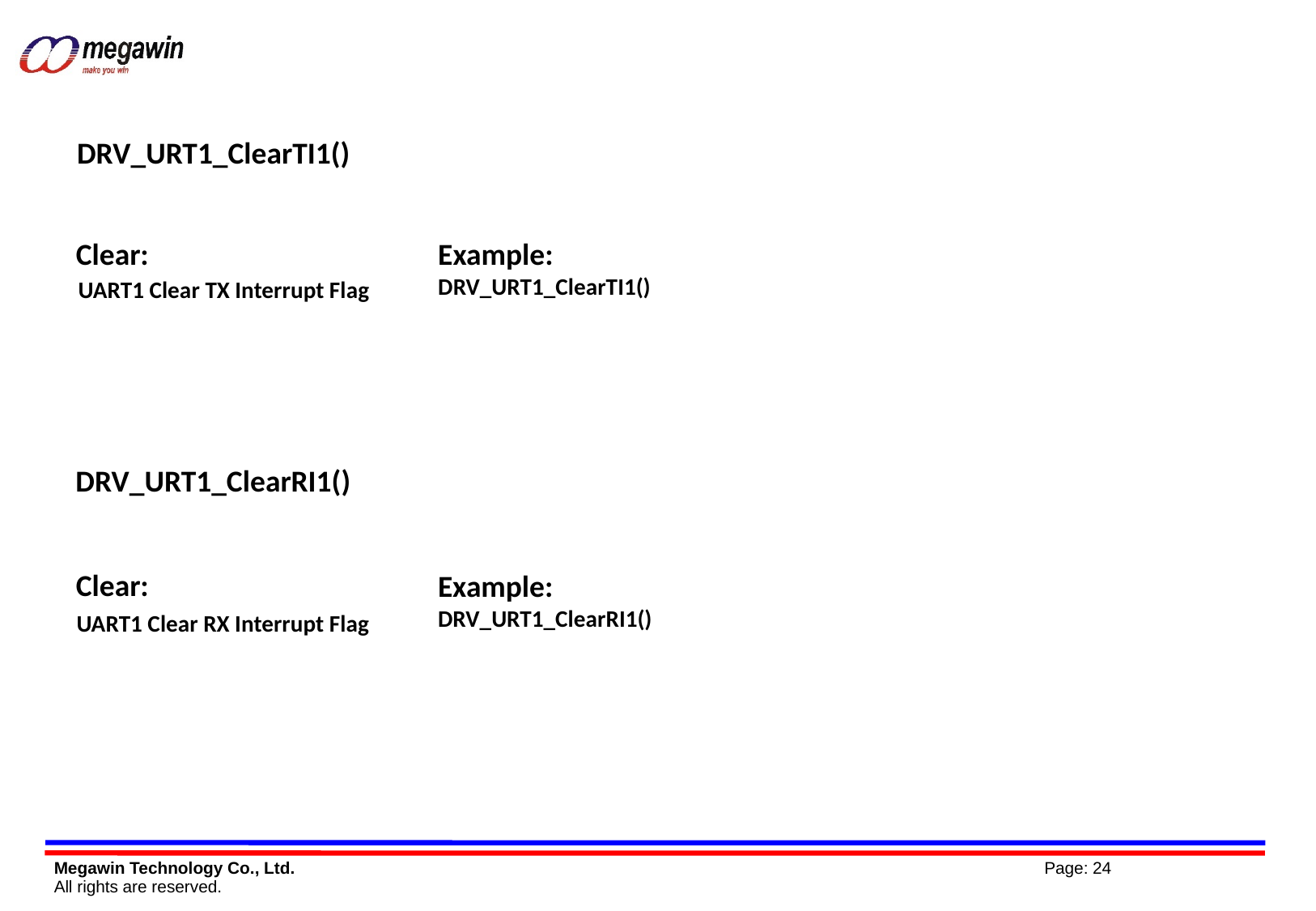

DRV_URT1_ClearTI1()
Clear:
Example:
DRV_URT1_ClearTI1()

UART1 Clear TX Interrupt Flag
DRV_URT1_ClearRI1()
Clear:
Example:
DRV_URT1_ClearRI1()
UART1 Clear RX Interrupt Flag